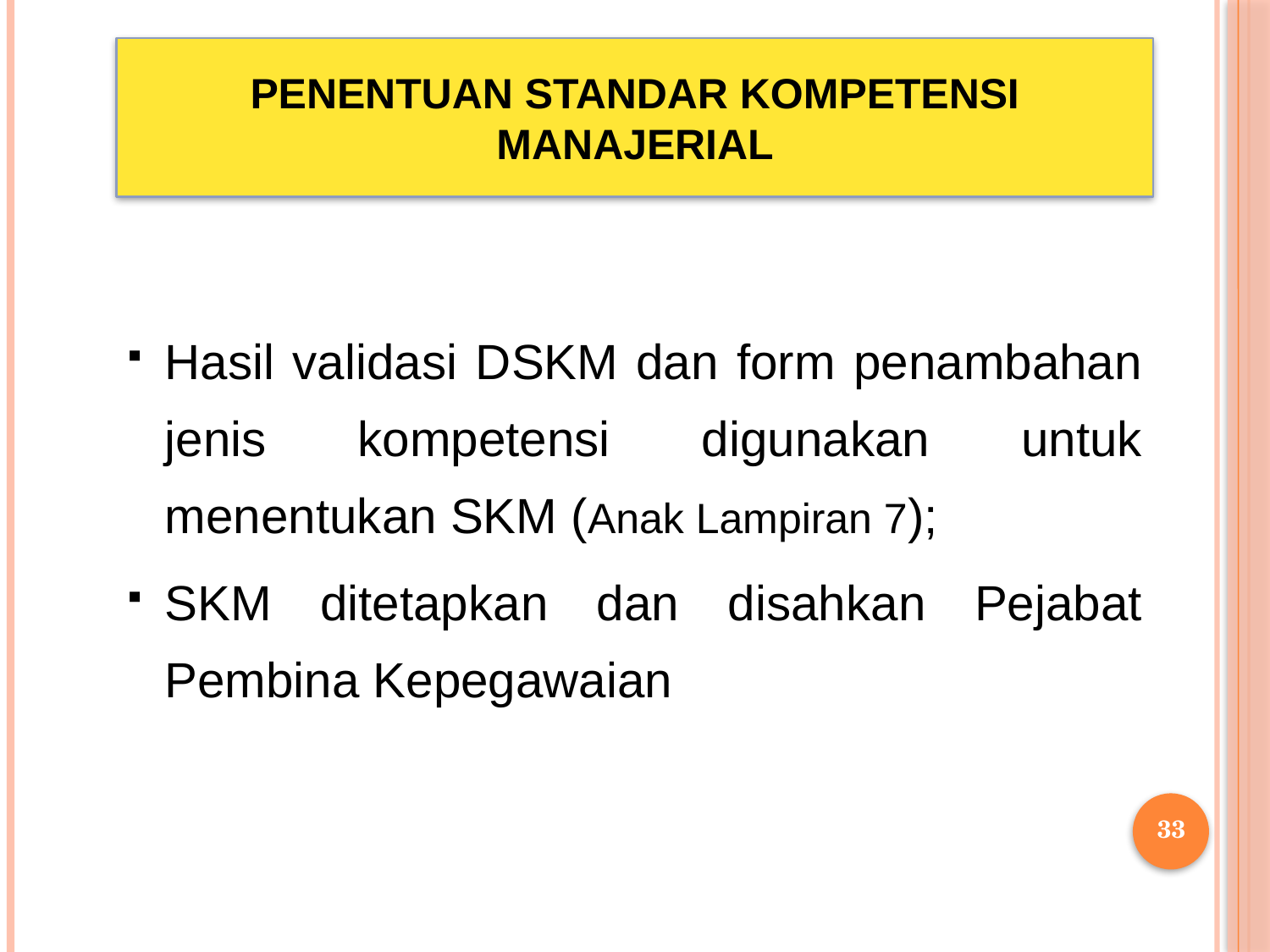

# PENENTUAN STANDAR KOMPETENSI MANAJERIAL
Hasil validasi DSKM dan form penambahan jenis kompetensi digunakan untuk menentukan SKM (Anak Lampiran 7);
SKM ditetapkan dan disahkan Pejabat Pembina Kepegawaian

33